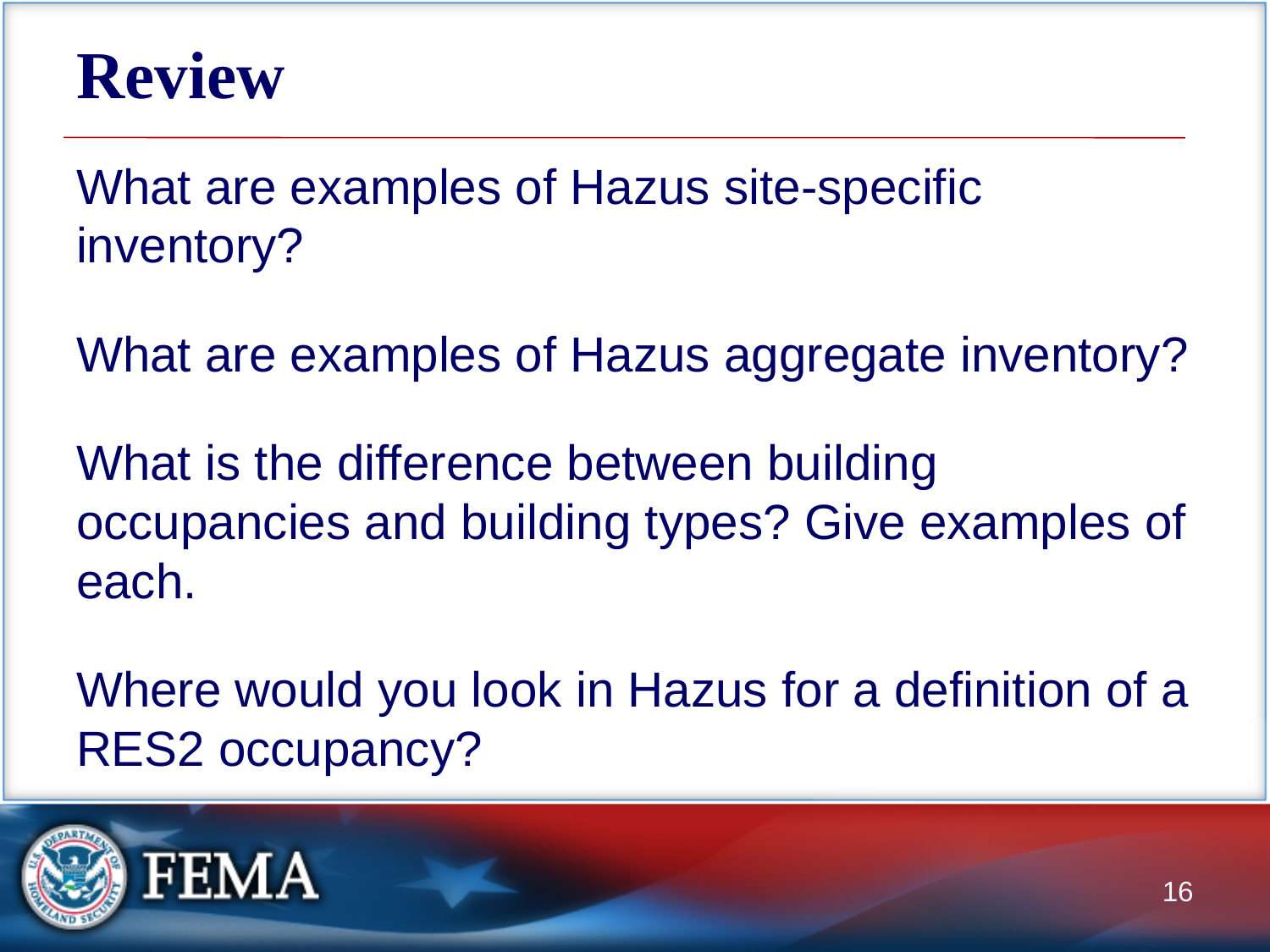

# Review
What are examples of Hazus site-specific inventory?
What are examples of Hazus aggregate inventory?
What is the difference between building occupancies and building types? Give examples of each.
Where would you look in Hazus for a definition of a RES2 occupancy?
16